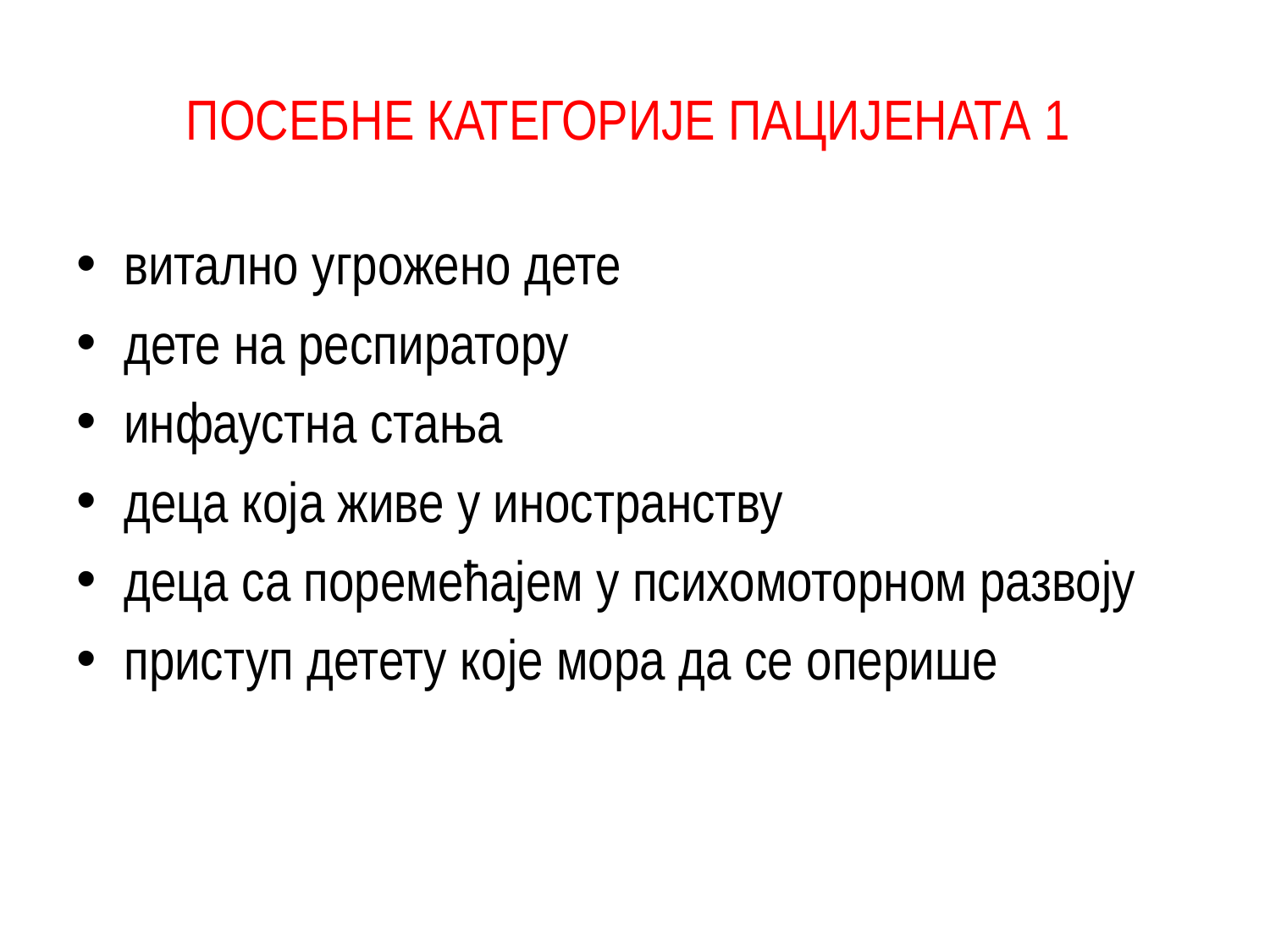

# ПОСЕБНЕ КАТЕГОРИЈЕ ПАЦИЈЕНАТА 1
витално угрожено дете
дете на респиратору
инфаустна стања
деца која живе у иностранству
деца са поремећајем у психомоторном развоју
приступ детету које мора да се оперише